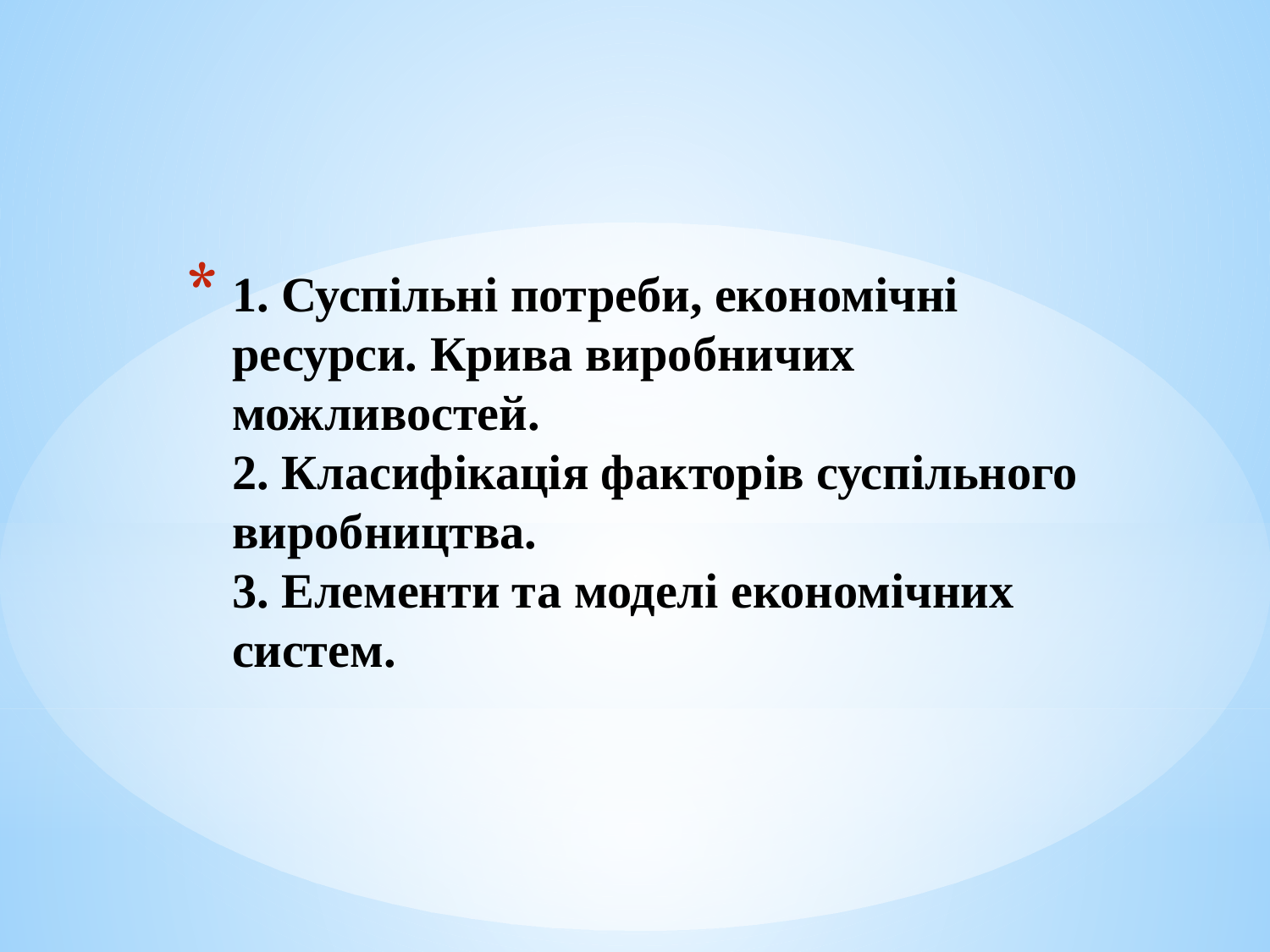

# 1. Суспільні потреби, економічні ресурси. Крива виробничих можливостей.  2. Класифікація факторів суспільного виробництва. 3. Елементи та моделі економічних систем.